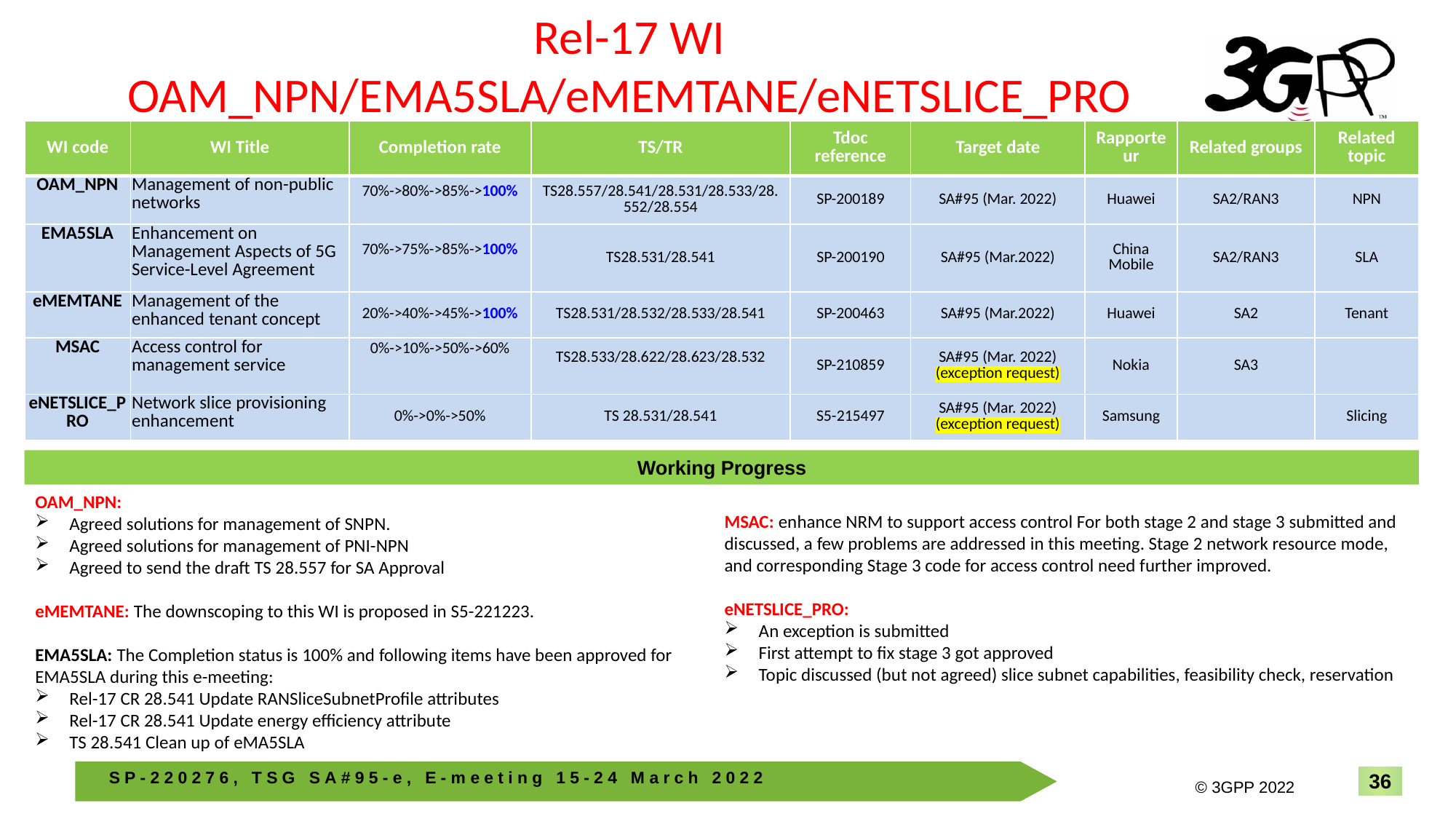

Rel-17 WI OAM_NPN/EMA5SLA/eMEMTANE/eNETSLICE_PRO
| WI code | WI Title | Completion rate | TS/TR | Tdoc reference | Target date | Rapporteur | Related groups | Related topic |
| --- | --- | --- | --- | --- | --- | --- | --- | --- |
| OAM\_NPN | Management of non-public networks | 70%->80%->85%->100% | TS28.557/28.541/28.531/28.533/28.552/28.554 | SP-200189 | SA#95 (Mar. 2022) | Huawei | SA2/RAN3 | NPN |
| EMA5SLA | Enhancement on Management Aspects of 5G Service-Level Agreement | 70%->75%->85%->100% | TS28.531/28.541 | SP-200190 | SA#95 (Mar.2022) | China Mobile | SA2/RAN3 | SLA |
| eMEMTANE | Management of the enhanced tenant concept | 20%->40%->45%->100% | TS28.531/28.532/28.533/28.541 | SP-200463 | SA#95 (Mar.2022) | Huawei | SA2 | Tenant |
| MSAC | Access control for management service | 0%->10%->50%->60% | TS28.533/28.622/28.623/28.532 | SP-210859 | SA#95 (Mar. 2022) (exception request) | Nokia | SA3 |  |
| eNETSLICE\_PRO | Network slice provisioning enhancement | 0%->0%->50% | TS 28.531/28.541 | S5-215497 | SA#95 (Mar. 2022) (exception request) | Samsung |  | Slicing |
Working Progress
OAM_NPN:
Agreed solutions for management of SNPN.
Agreed solutions for management of PNI-NPN
Agreed to send the draft TS 28.557 for SA Approval

eMEMTANE: The downscoping to this WI is proposed in S5-221223.

EMA5SLA: The Completion status is 100% and following items have been approved for EMA5SLA during this e-meeting:
Rel-17 CR 28.541 Update RANSliceSubnetProfile attributes
Rel-17 CR 28.541 Update energy efficiency attribute
TS 28.541 Clean up of eMA5SLA
MSAC: enhance NRM to support access control For both stage 2 and stage 3 submitted and discussed, a few problems are addressed in this meeting. Stage 2 network resource mode, and corresponding Stage 3 code for access control need further improved.

eNETSLICE_PRO:
An exception is submitted
First attempt to fix stage 3 got approved
Topic discussed (but not agreed) slice subnet capabilities, feasibility check, reservation